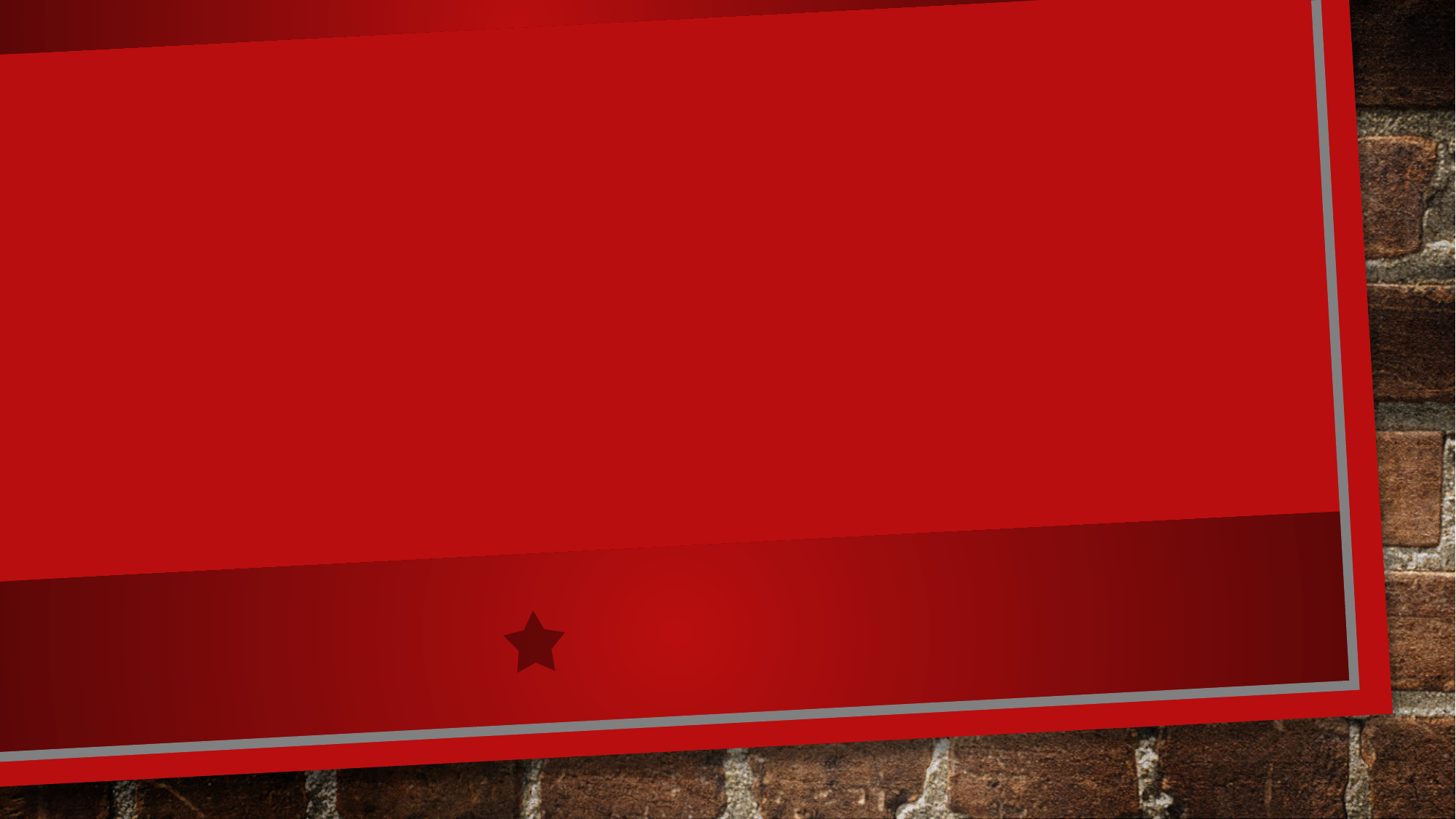

# بررسی بازتاب های برنامه ریزی کاربری زمین در محیط زیست